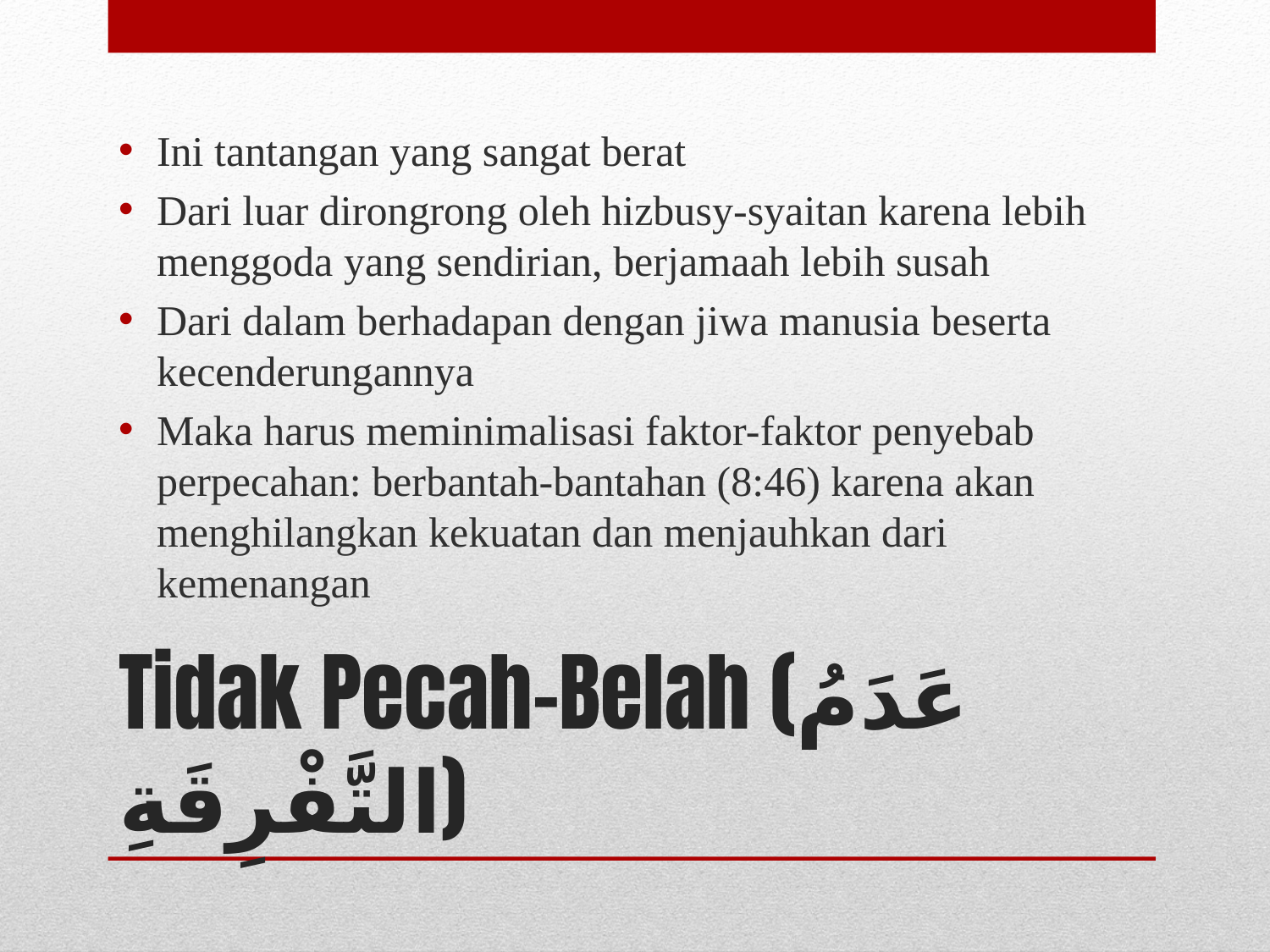

Ini tantangan yang sangat berat
Dari luar dirongrong oleh hizbusy-syaitan karena lebih menggoda yang sendirian, berjamaah lebih susah
Dari dalam berhadapan dengan jiwa manusia beserta kecenderungannya
Maka harus meminimalisasi faktor-faktor penyebab perpecahan: berbantah-bantahan (8:46) karena akan menghilangkan kekuatan dan menjauhkan dari kemenangan
# Tidak Pecah-Belah (عَدَمُ التَّفْرِقَةِ)